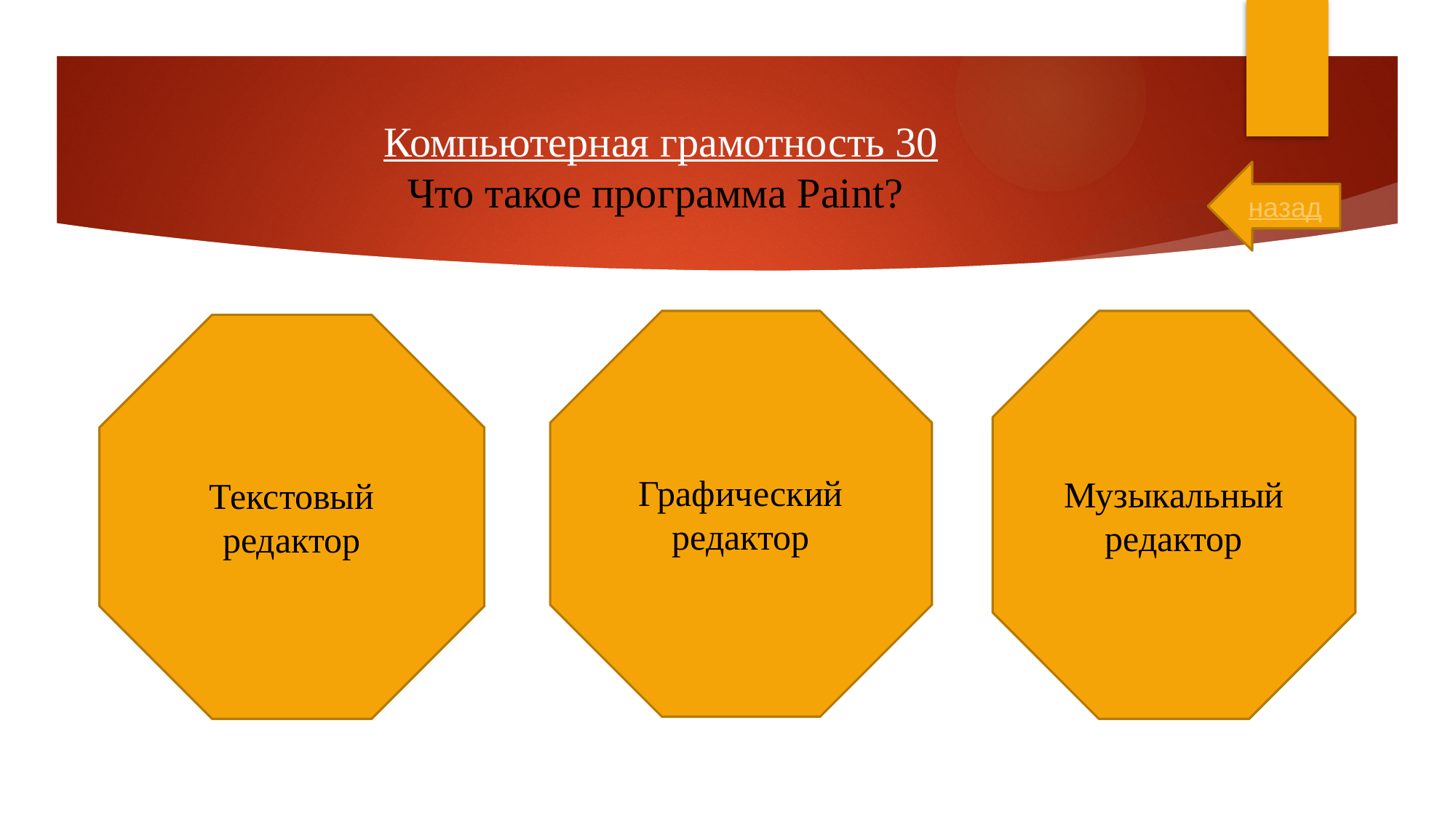

# Компьютерная грамотность 30 Что такое программа Paint?
назад
Графический редактор
Музыкальный редактор

Текстовый редактор